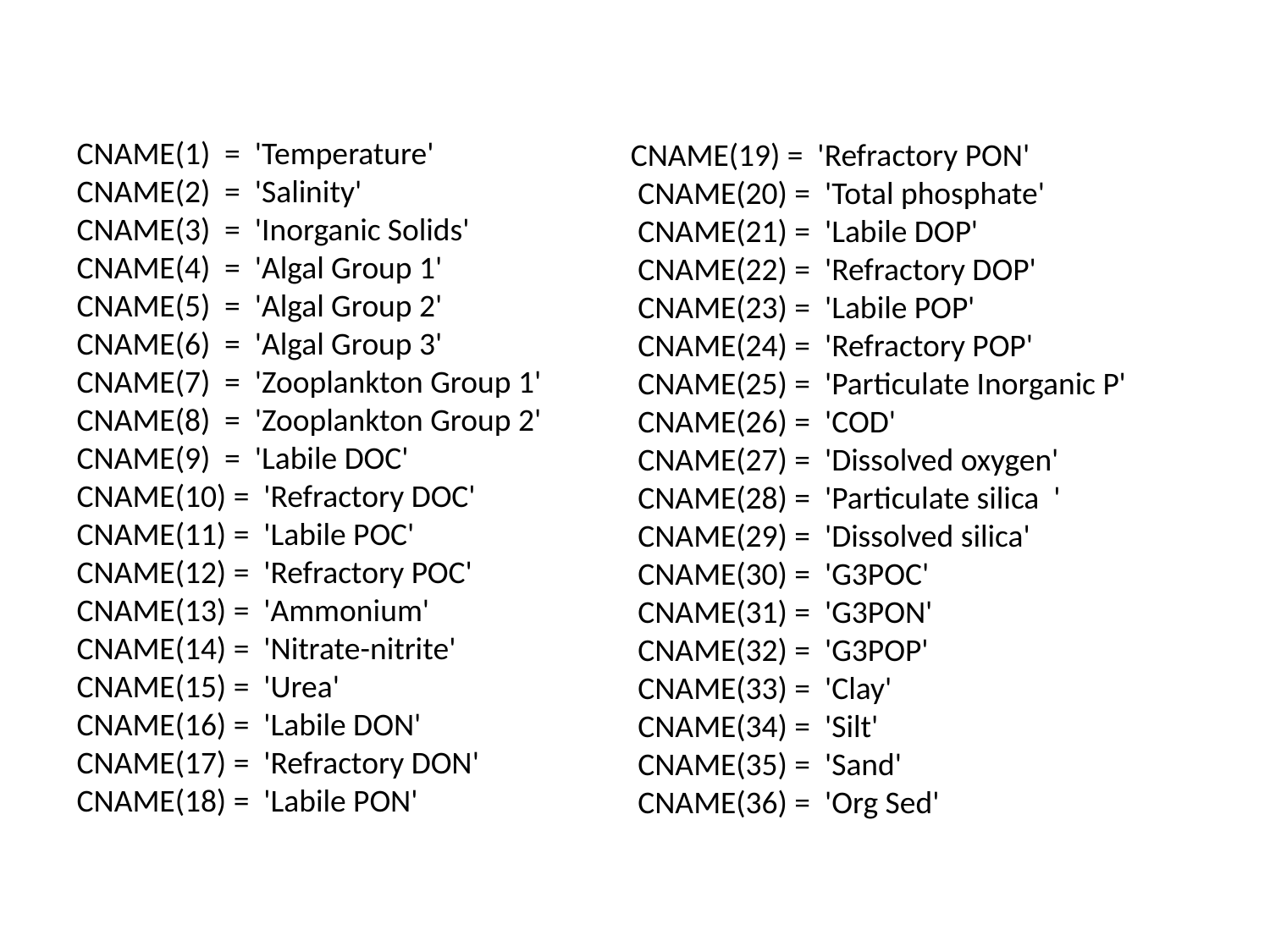

CNAME(1)  =  'Temperature'
      CNAME(2)  =  'Salinity'
      CNAME(3)  =  'Inorganic Solids'
      CNAME(4)  =  'Algal Group 1'
      CNAME(5)  =  'Algal Group 2'
      CNAME(6)  =  'Algal Group 3'
      CNAME(7)  =  'Zooplankton Group 1'
      CNAME(8)  =  'Zooplankton Group 2'
      CNAME(9)  =  'Labile DOC'
      CNAME(10) =  'Refractory DOC'
      CNAME(11) =  'Labile POC'
      CNAME(12) =  'Refractory POC'
      CNAME(13) =  'Ammonium'
      CNAME(14) =  'Nitrate-nitrite'
      CNAME(15) =  'Urea'
      CNAME(16) =  'Labile DON'
      CNAME(17) =  'Refractory DON'
      CNAME(18) =  'Labile PON'
     CNAME(19) =  'Refractory PON'
      CNAME(20) =  'Total phosphate'
      CNAME(21) =  'Labile DOP'
      CNAME(22) =  'Refractory DOP'
      CNAME(23) =  'Labile POP'
      CNAME(24) =  'Refractory POP'
      CNAME(25) =  'Particulate Inorganic P'
      CNAME(26) =  'COD'
      CNAME(27) =  'Dissolved oxygen'
      CNAME(28) =  'Particulate silica  '
      CNAME(29) =  'Dissolved silica'
      CNAME(30) =  'G3POC'
      CNAME(31) =  'G3PON'
      CNAME(32) =  'G3POP'
      CNAME(33) =  'Clay'
      CNAME(34) =  'Silt'
      CNAME(35) =  'Sand'
      CNAME(36) =  'Org Sed'